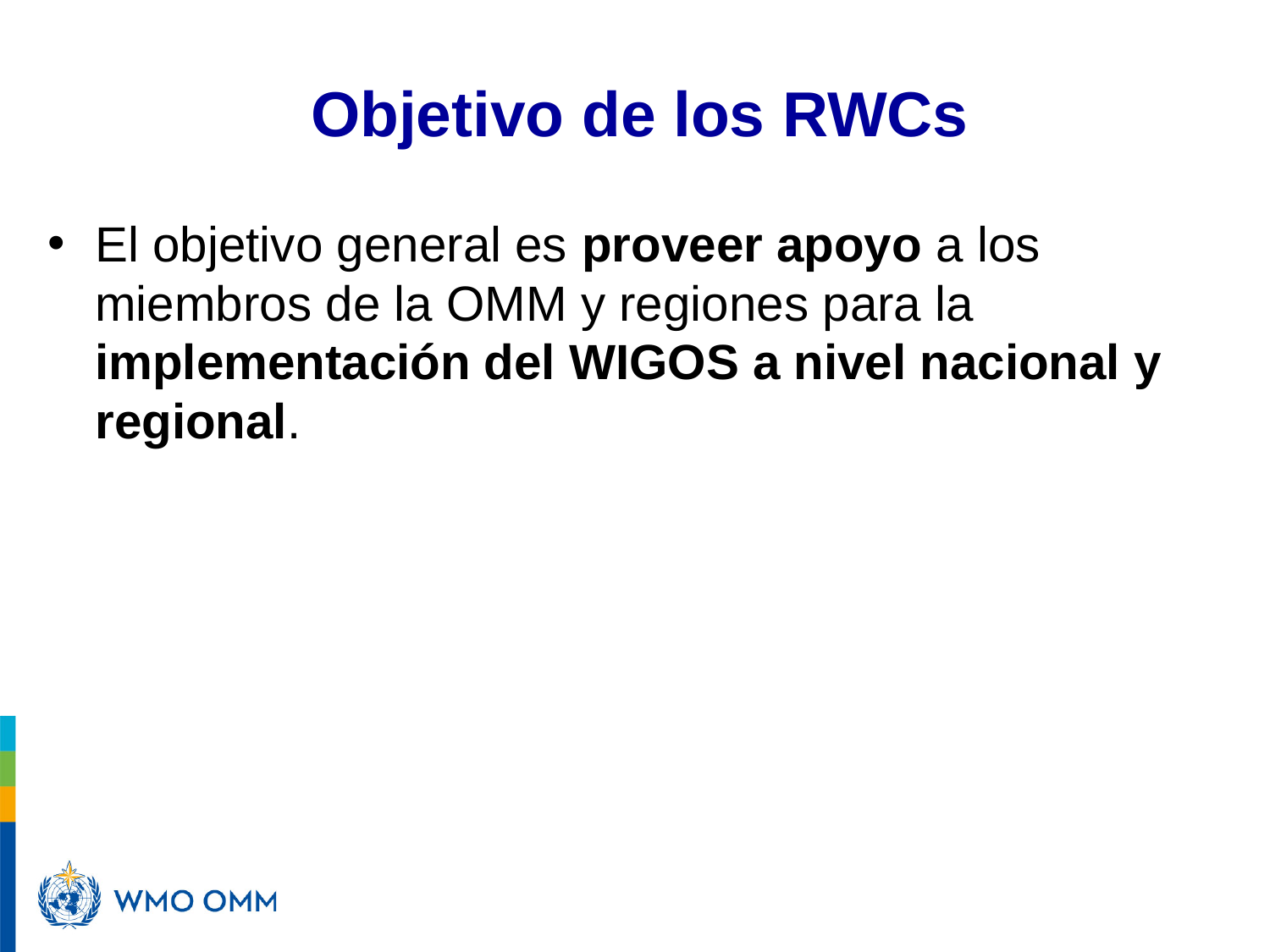

Objetivo de los RWCs
El objetivo general es proveer apoyo a los miembros de la OMM y regiones para la implementación del WIGOS a nivel nacional y regional.